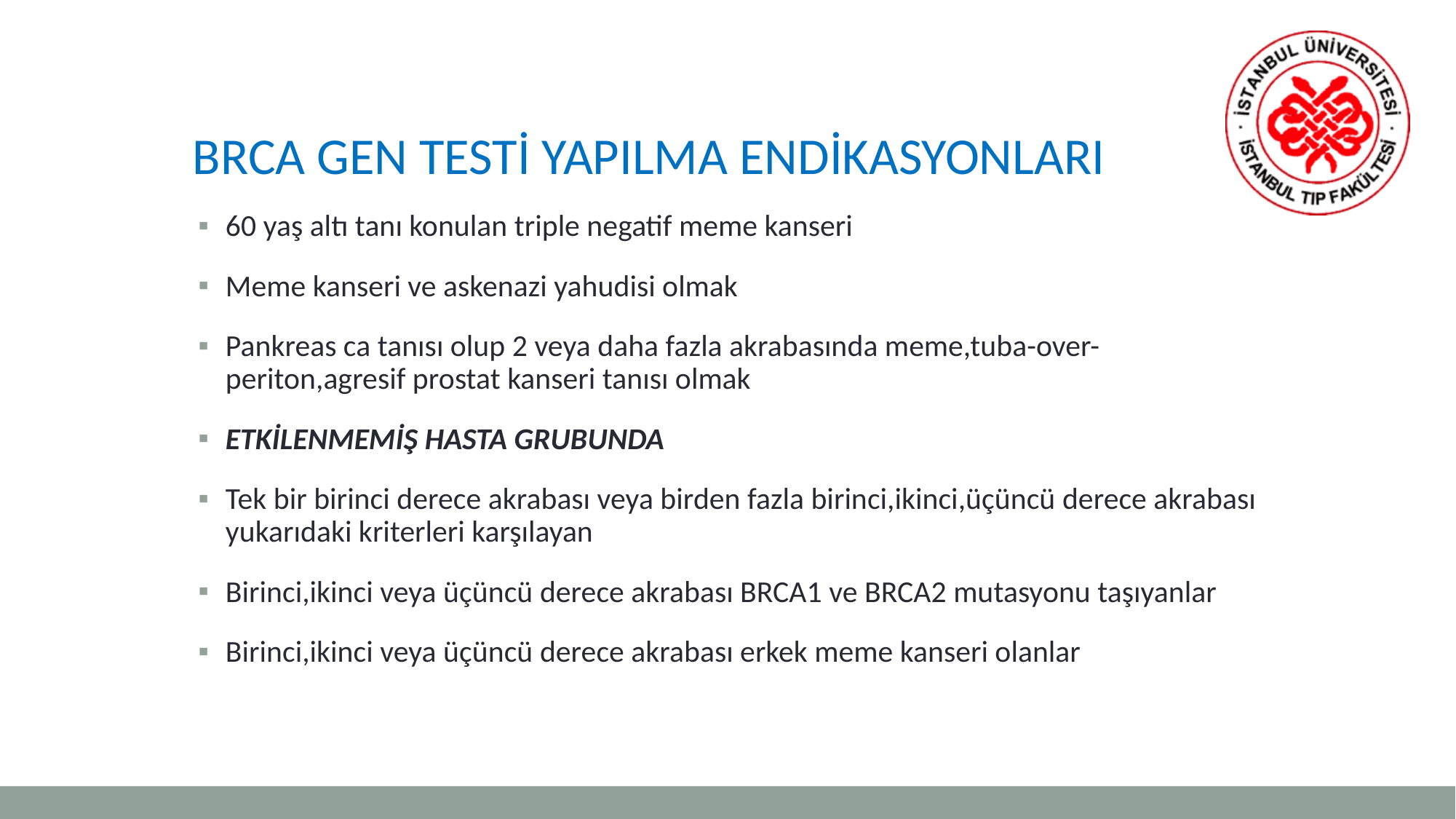

# Brca gen testi yapılma endikasyonları
60 yaş altı tanı konulan triple negatif meme kanseri
Meme kanseri ve askenazi yahudisi olmak
Pankreas ca tanısı olup 2 veya daha fazla akrabasında meme,tuba-over-periton,agresif prostat kanseri tanısı olmak
ETKİLENMEMİŞ HASTA GRUBUNDA
Tek bir birinci derece akrabası veya birden fazla birinci,ikinci,üçüncü derece akrabası yukarıdaki kriterleri karşılayan
Birinci,ikinci veya üçüncü derece akrabası BRCA1 ve BRCA2 mutasyonu taşıyanlar
Birinci,ikinci veya üçüncü derece akrabası erkek meme kanseri olanlar